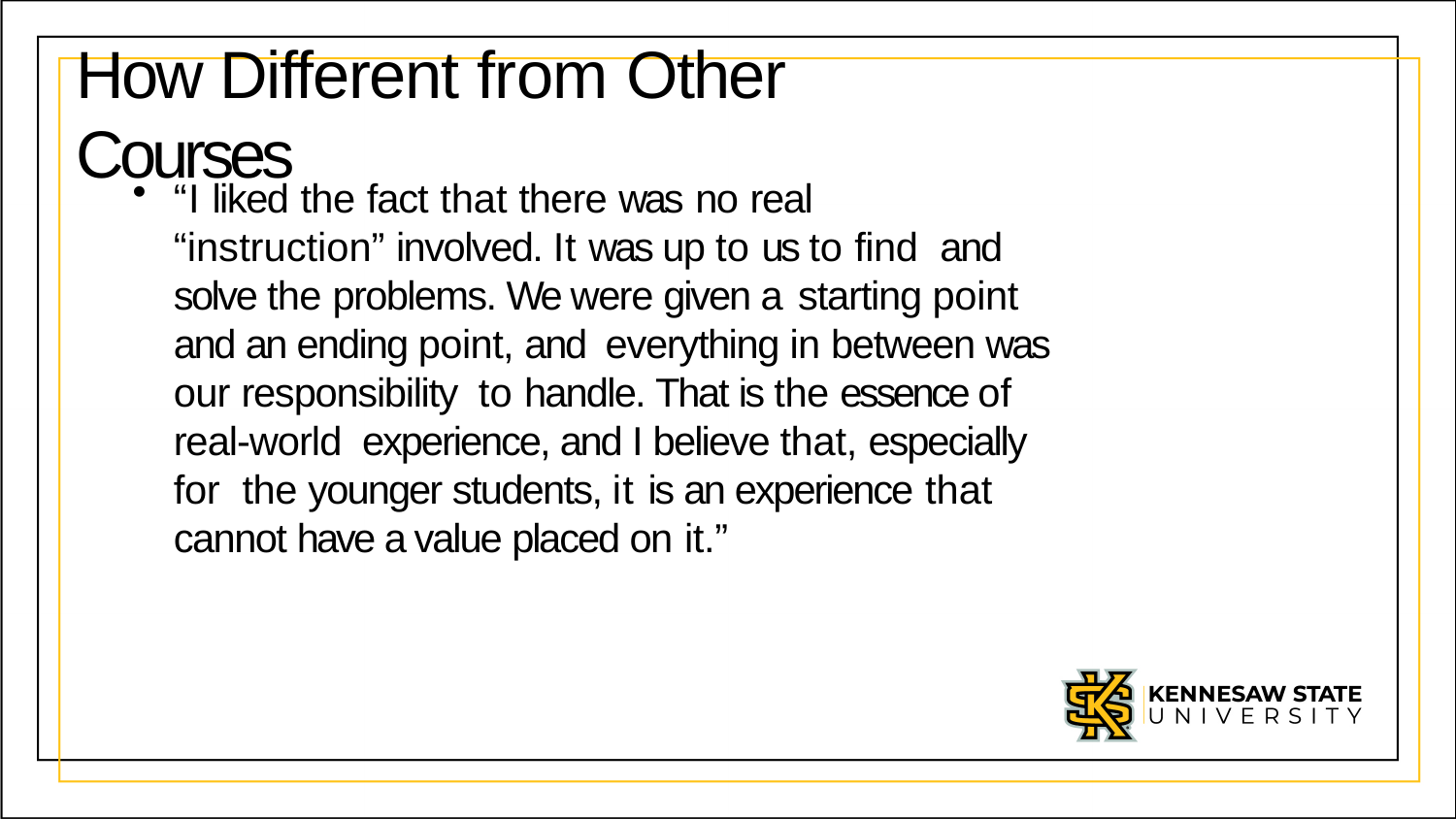

# How Different from Other Courses
“I liked the fact that there was no real
“instruction” involved. It was up to us to find  and solve the problems. We were given a  starting point and an ending point, and  everything in between was our responsibility  to handle. That is the essence of real-world  experience, and I believe that, especially for  the younger students, it is an experience that  cannot have a value placed on it.”